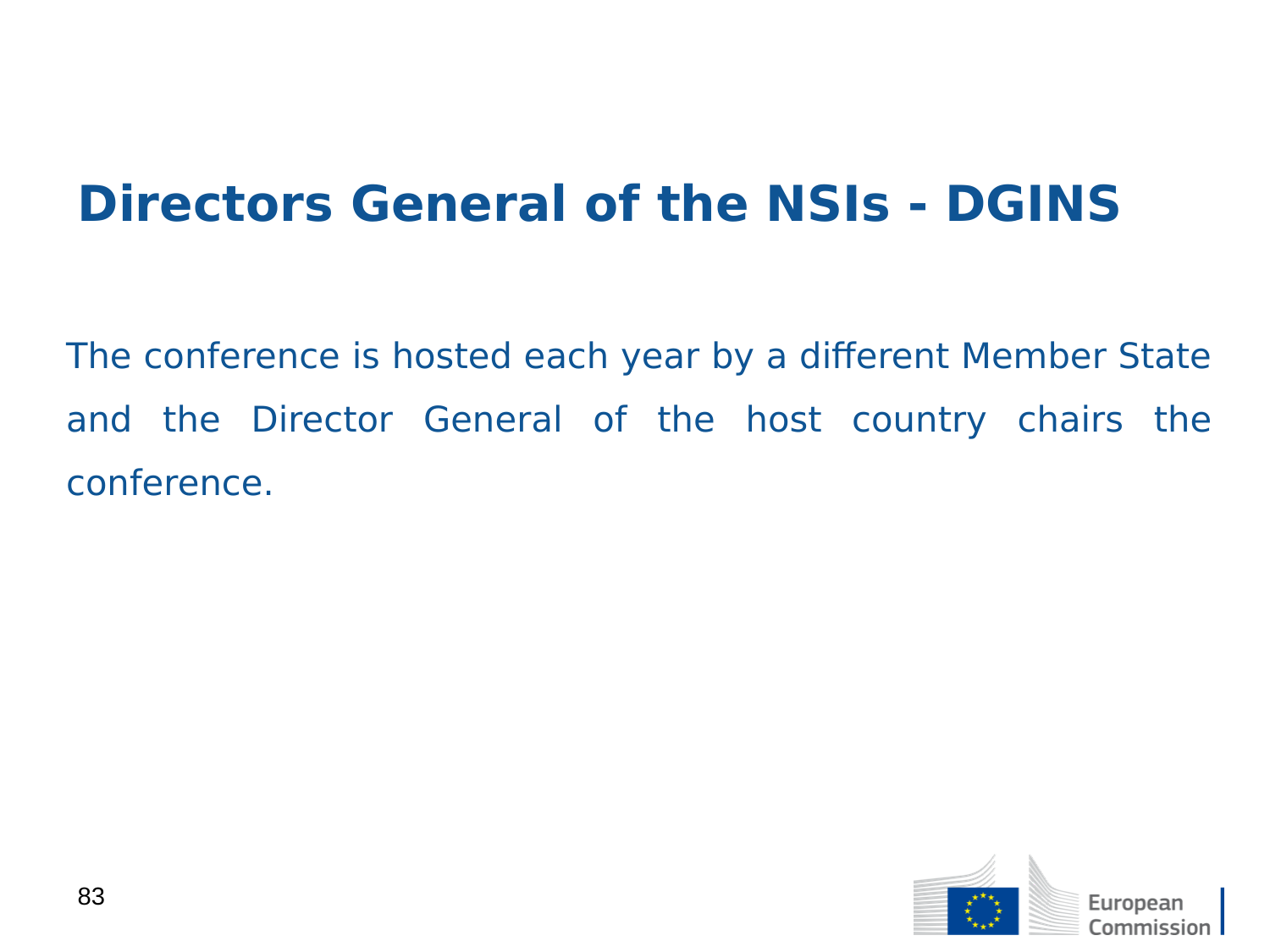

# Directors General of the NSIs - DGINS
The conference is hosted each year by a different Member State and the Director General of the host country chairs the conference.

83